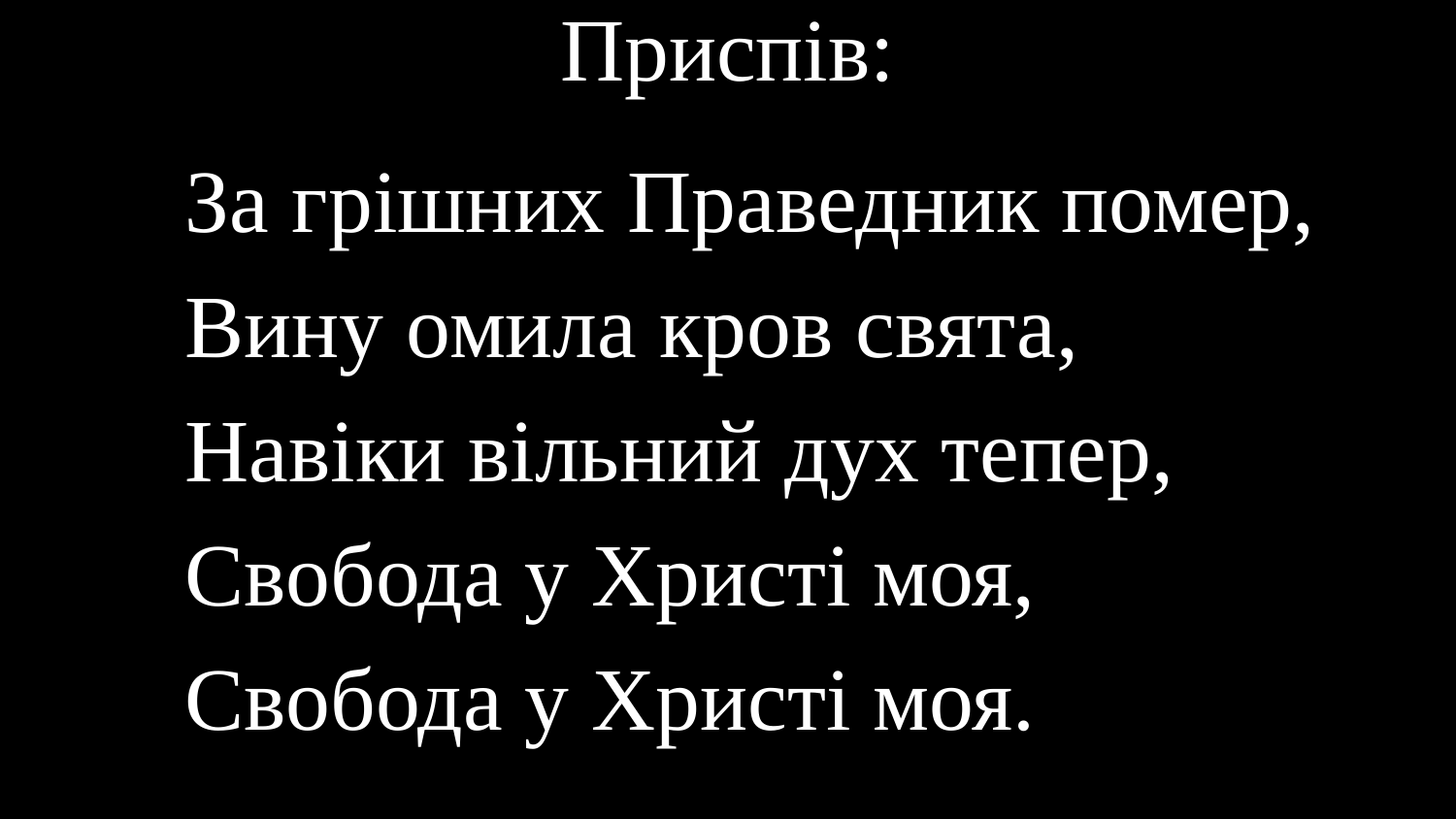

# Приспів:
За грішних Праведник помер,
Вину омила кров свята,
Навіки вільний дух тепер,
Свобода у Христі моя,
Свобода у Христі моя.